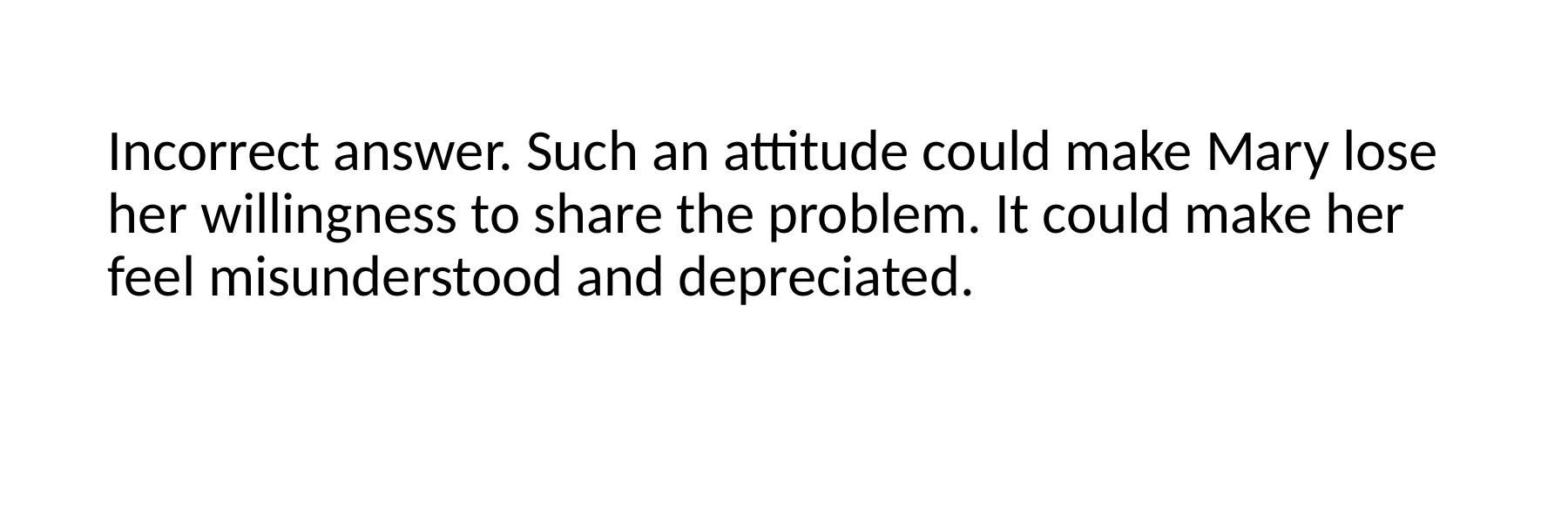

Incorrect answer. Such an attitude could make Mary lose her willingness to share the problem. It could make her feel misunderstood and depreciated.